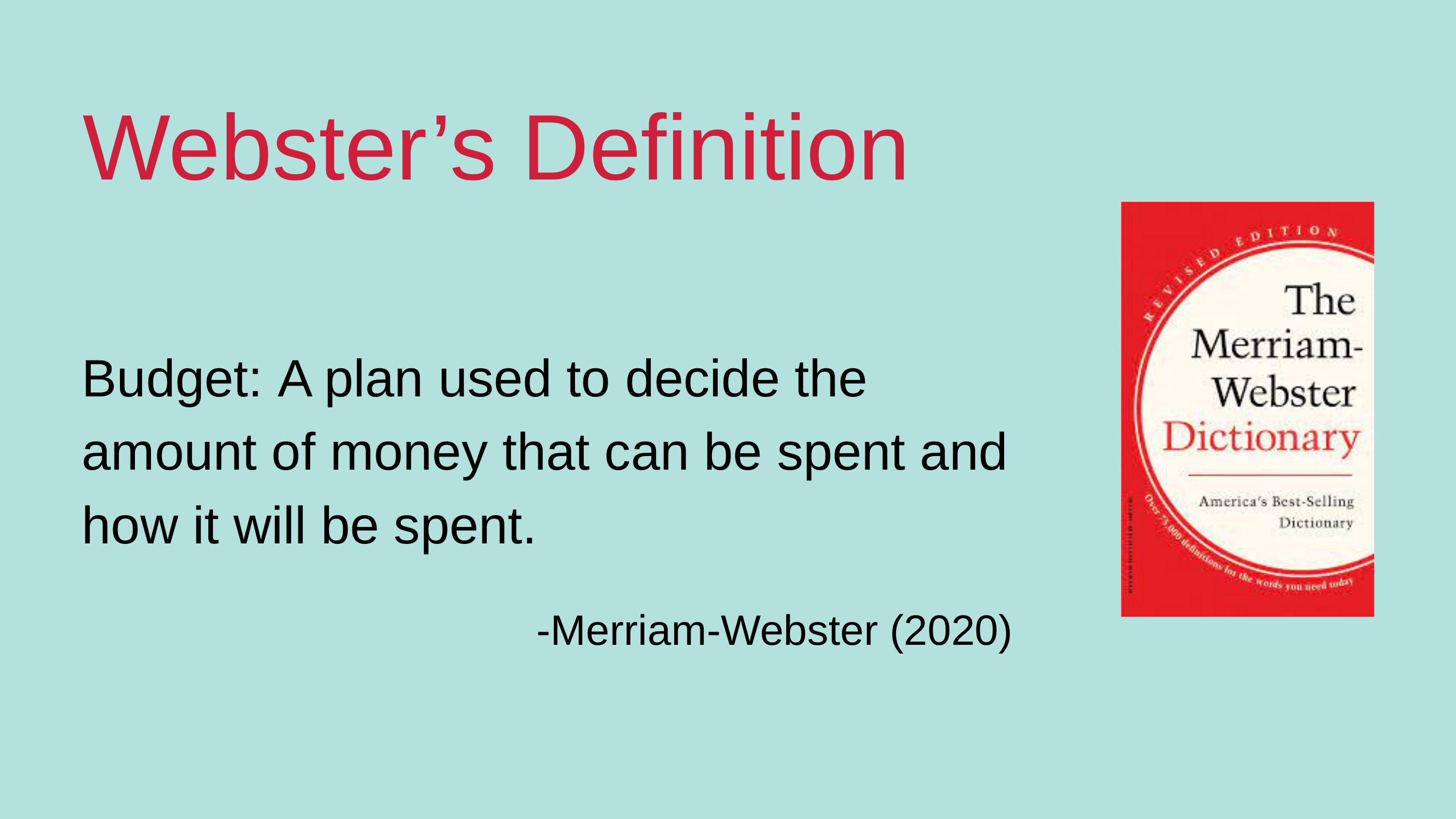

Webster’s Definition

Budget: A plan used to decide the amount of money that can be spent and how it will be spent.
-Merriam-Webster (2020)